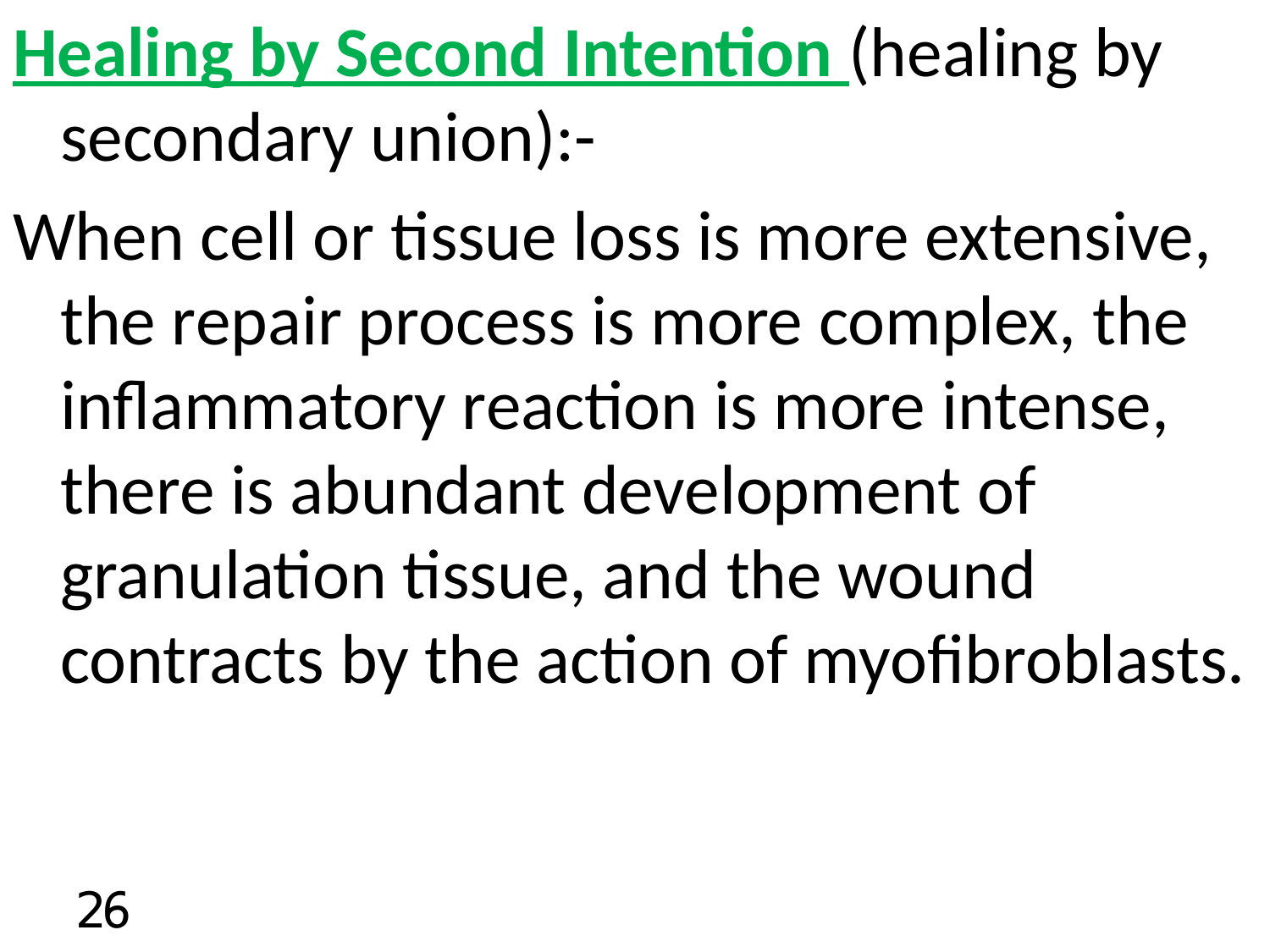

Healing by Second Intention (healing by secondary union):-
When cell or tissue loss is more extensive, the repair process is more complex, the inflammatory reaction is more intense, there is abundant development of granulation tissue, and the wound contracts by the action of myofibroblasts.

26